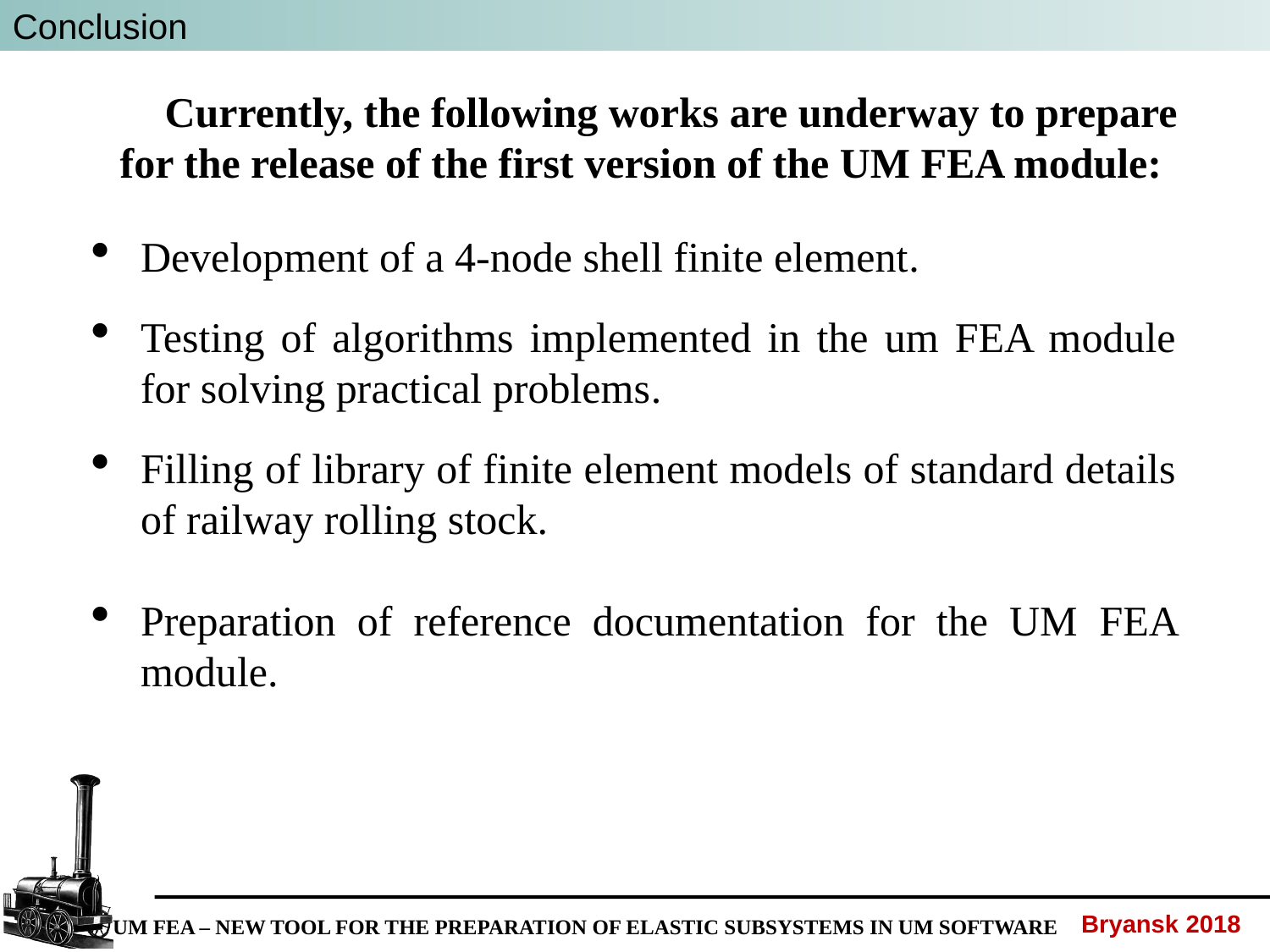

Conclusion

Currently, the following works are underway to prepare for the release of the first version of the UM FEA module:
Development of a 4-node shell finite element.

Testing of algorithms implemented in the um FEA module for solving practical problems.

Filling of library of finite element models of standard details of railway rolling stock.

Preparation of reference documentation for the UM FEA module.